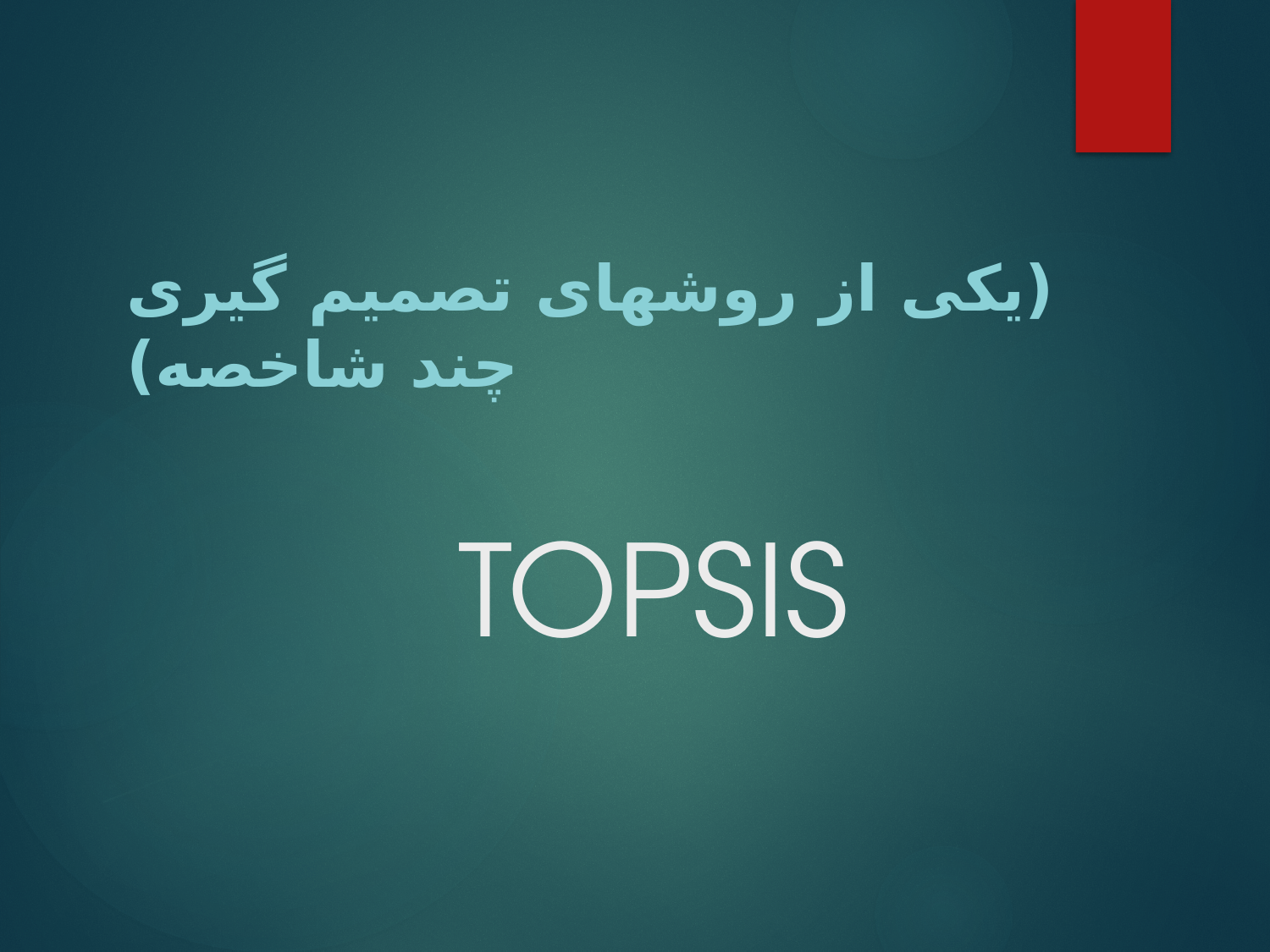

# TOPSIS
(یکی از روشهای تصمیم گیری چند شاخصه)